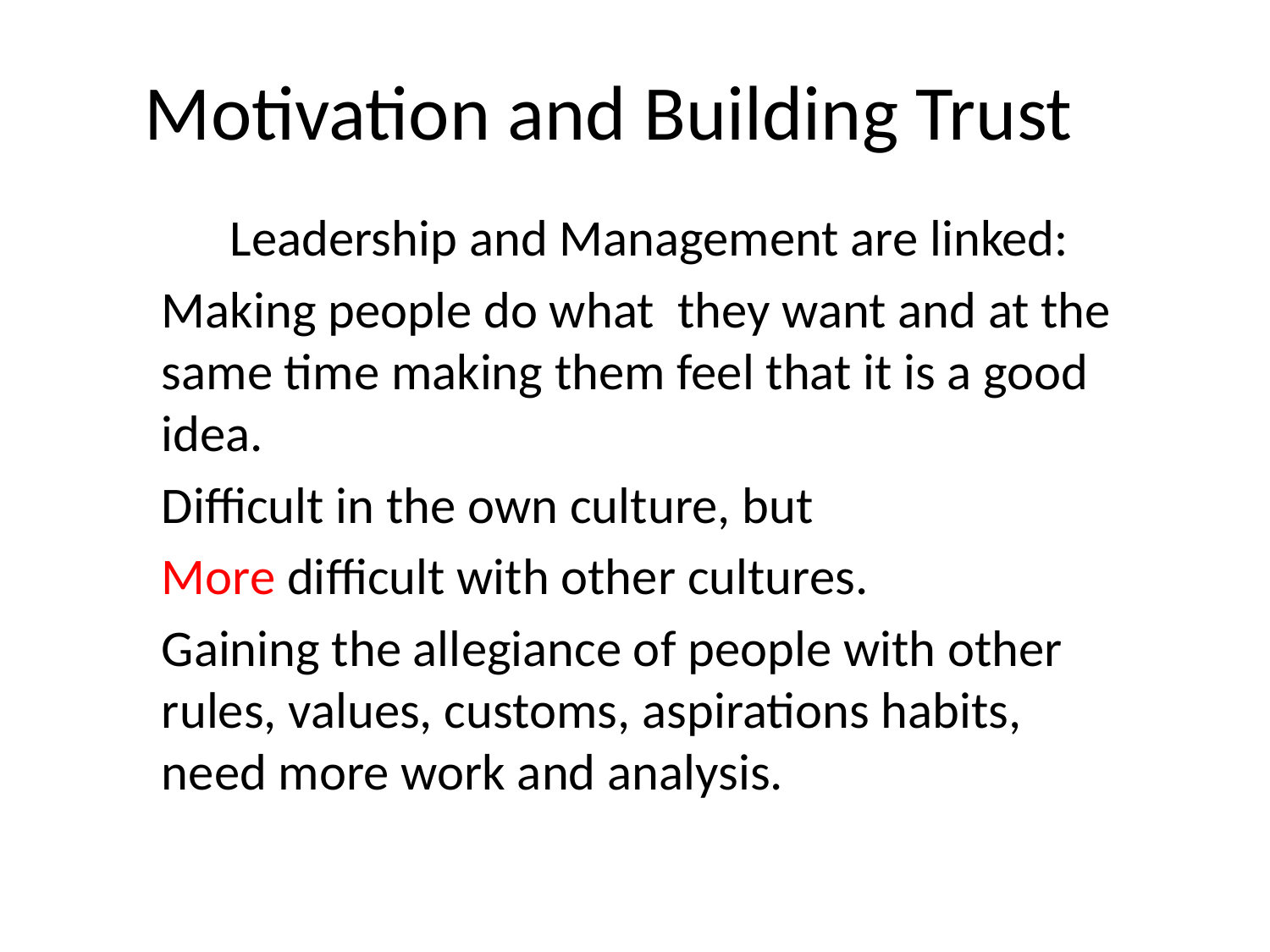

# Motivation and Building Trust
Leadership and Management are linked:
Making people do what  they want and at the same time making them feel that it is a good idea.
Difficult in the own culture, but
More difficult with other cultures.
Gaining the allegiance of people with other rules, values, customs, aspirations habits, need more work and analysis.